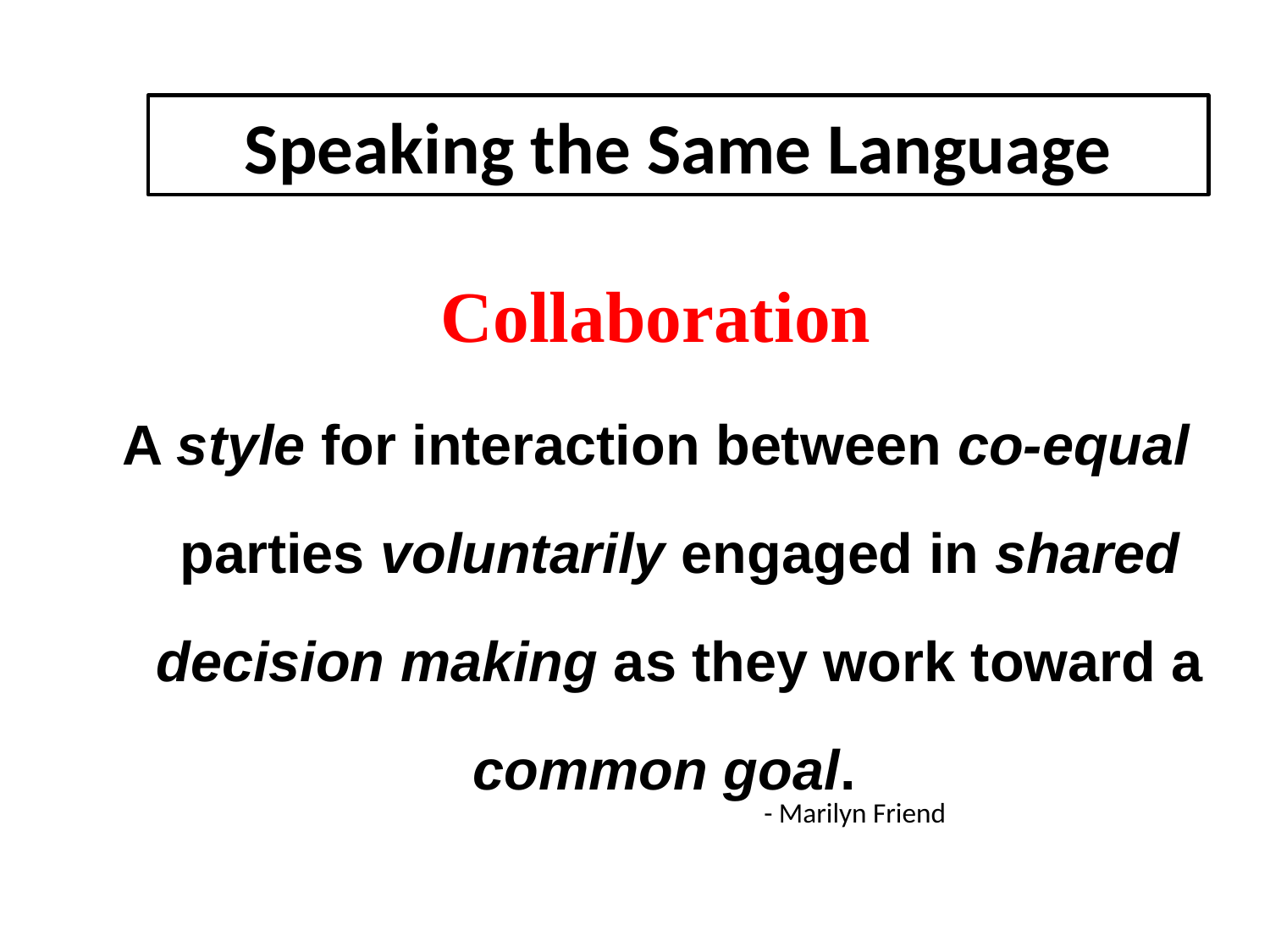

# Speaking the Same Language
Collaboration
A style for interaction between co-equal parties voluntarily engaged in shared decision making as they work toward a common goal.
- Marilyn Friend